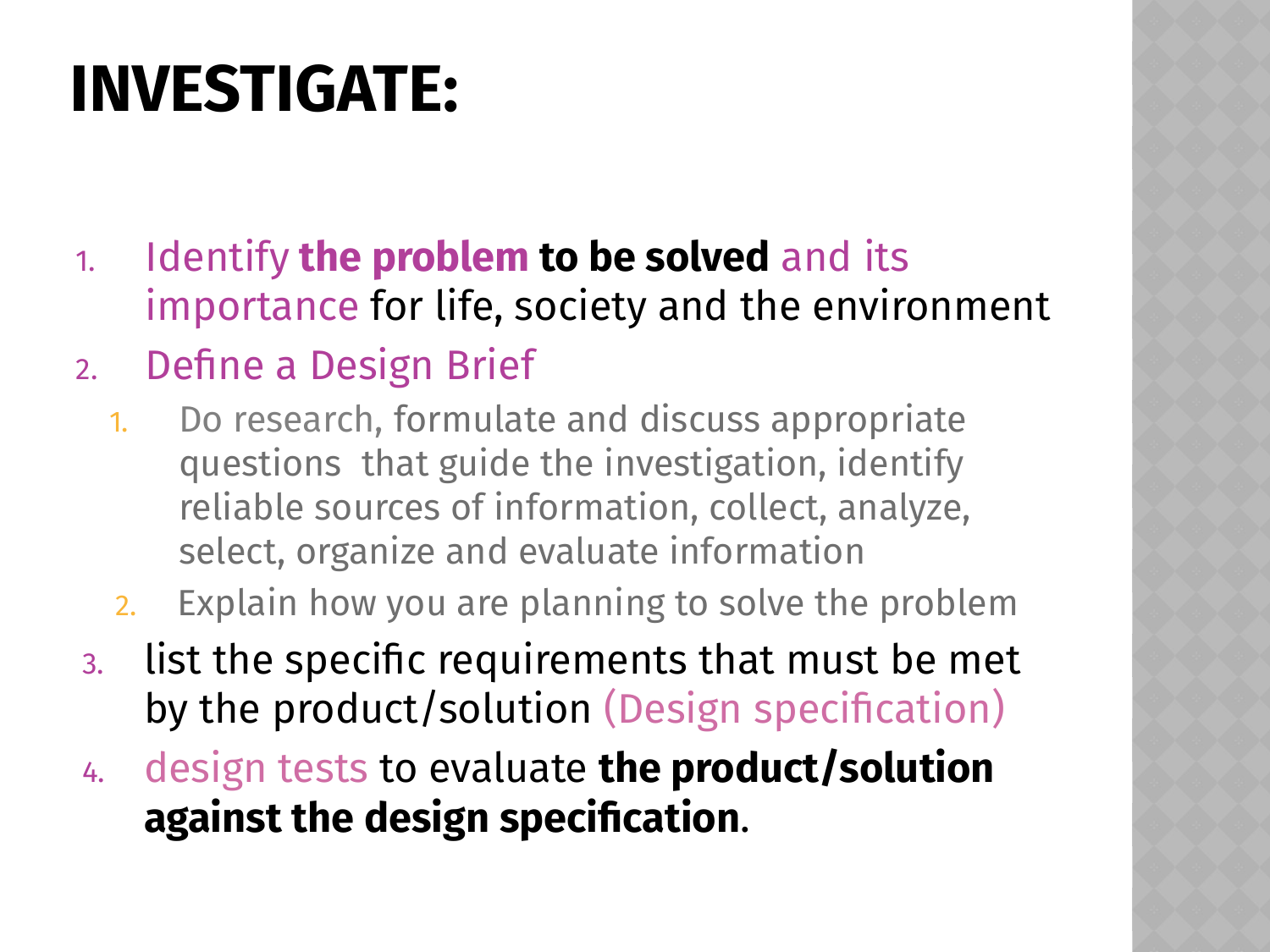

# INVESTIGATE:
Identify the problem to be solved and its importance for life, society and the environment
Define a Design Brief
Do research, formulate and discuss appropriate questions  that guide the investigation, identify reliable sources of information, collect, analyze, select, organize and evaluate information
Explain how you are planning to solve the problem
list the specific requirements that must be met by the product/solution (Design specification)
design tests to evaluate the product/solution against the design specification.